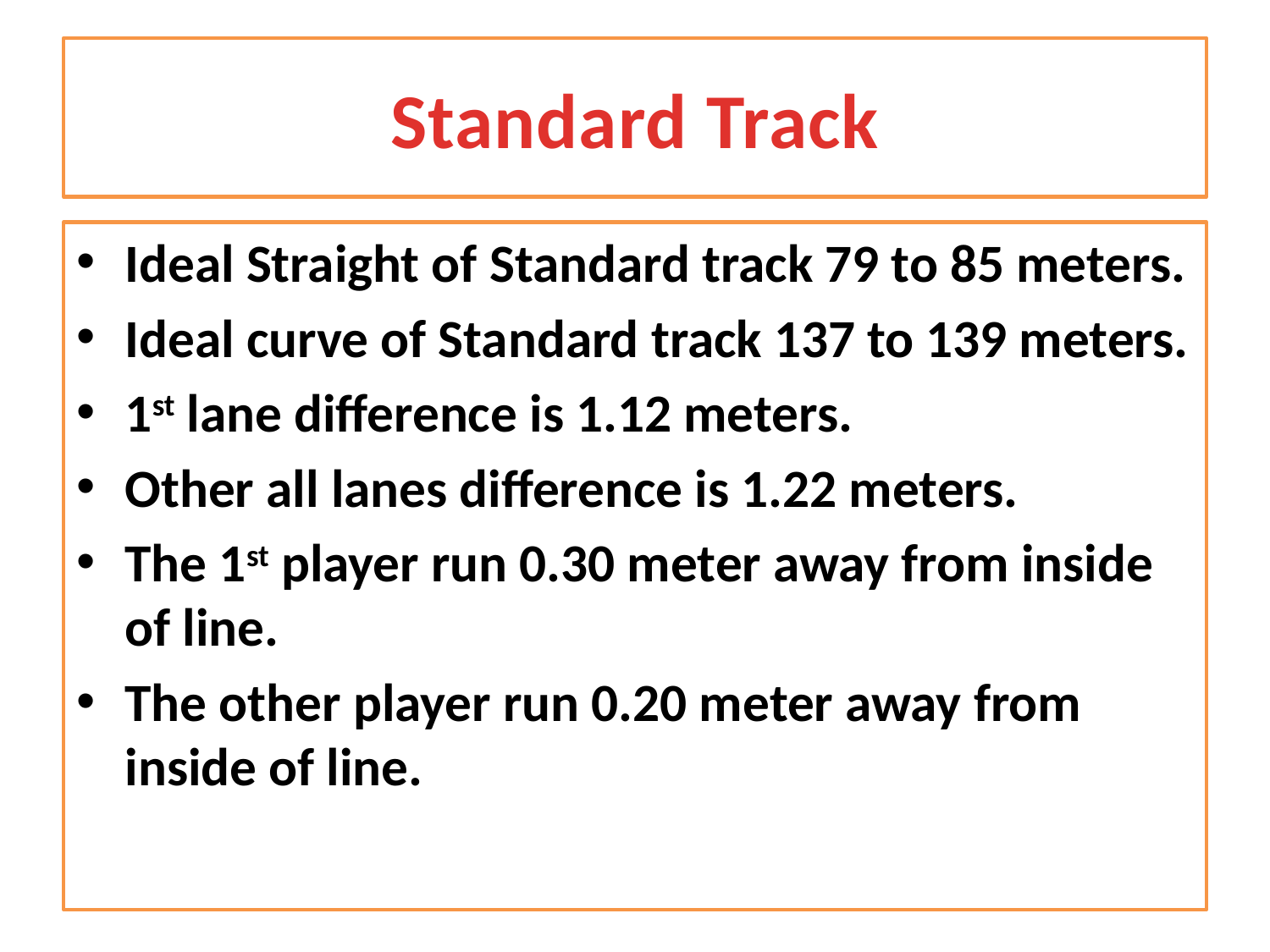

# Standard Track
Ideal Straight of Standard track 79 to 85 meters.
Ideal curve of Standard track 137 to 139 meters.
1st lane difference is 1.12 meters.
Other all lanes difference is 1.22 meters.
The 1st player run 0.30 meter away from inside of line.
The other player run 0.20 meter away from inside of line.